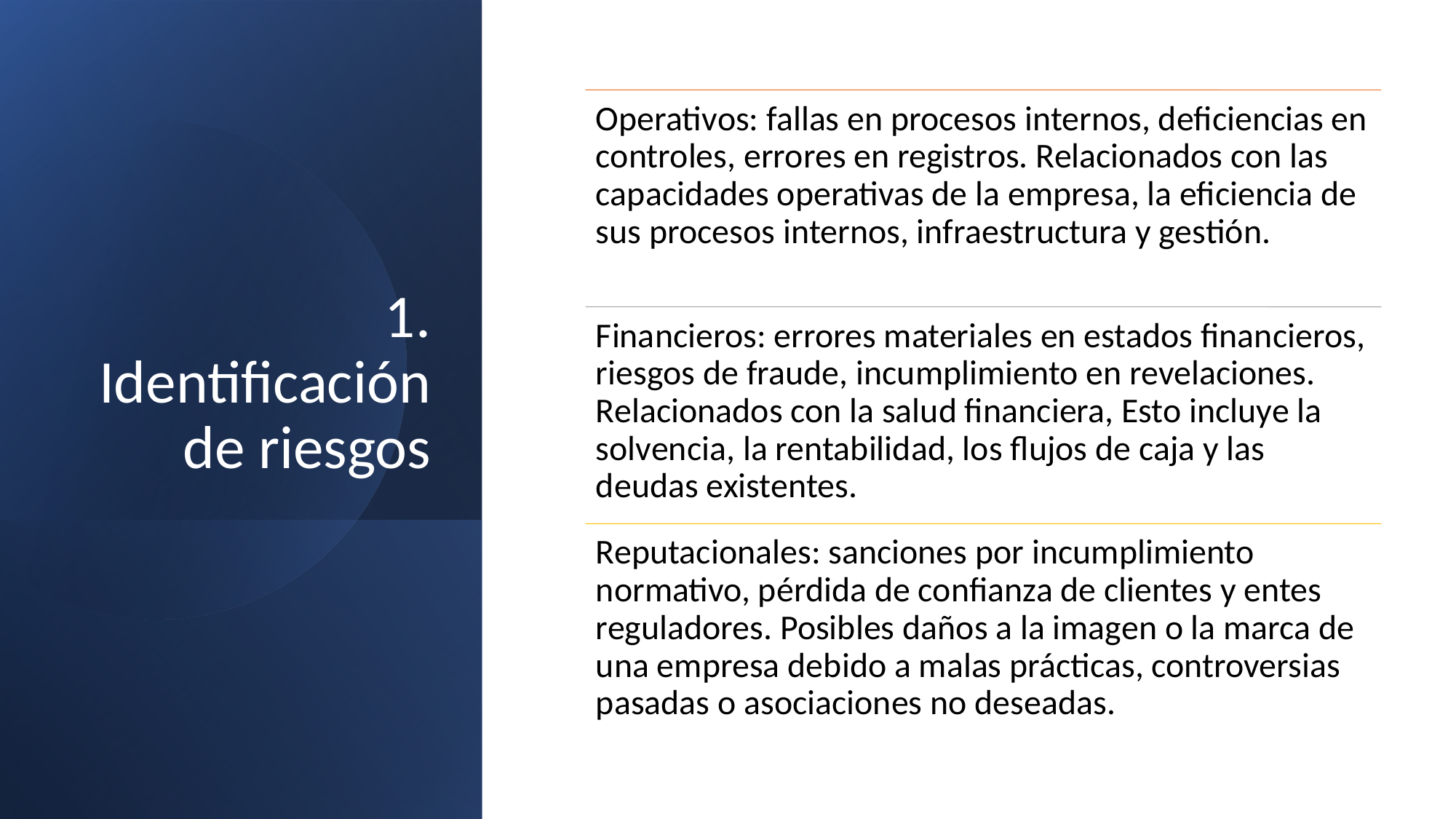

Operativos: fallas en procesos internos, deficiencias en controles, errores en registros. Relacionados con las capacidades operativas de la empresa, la eficiencia de sus procesos internos, infraestructura y gestión.
Financieros: errores materiales en estados financieros, riesgos de fraude, incumplimiento en revelaciones. Relacionados con la salud financiera, Esto incluye la solvencia, la rentabilidad, los flujos de caja y las deudas existentes.
Reputacionales: sanciones por incumplimiento normativo, pérdida de confianza de clientes y entes reguladores. Posibles daños a la imagen o la marca de una empresa debido a malas prácticas, controversias pasadas o asociaciones no deseadas.

# 1. Identificación de riesgos